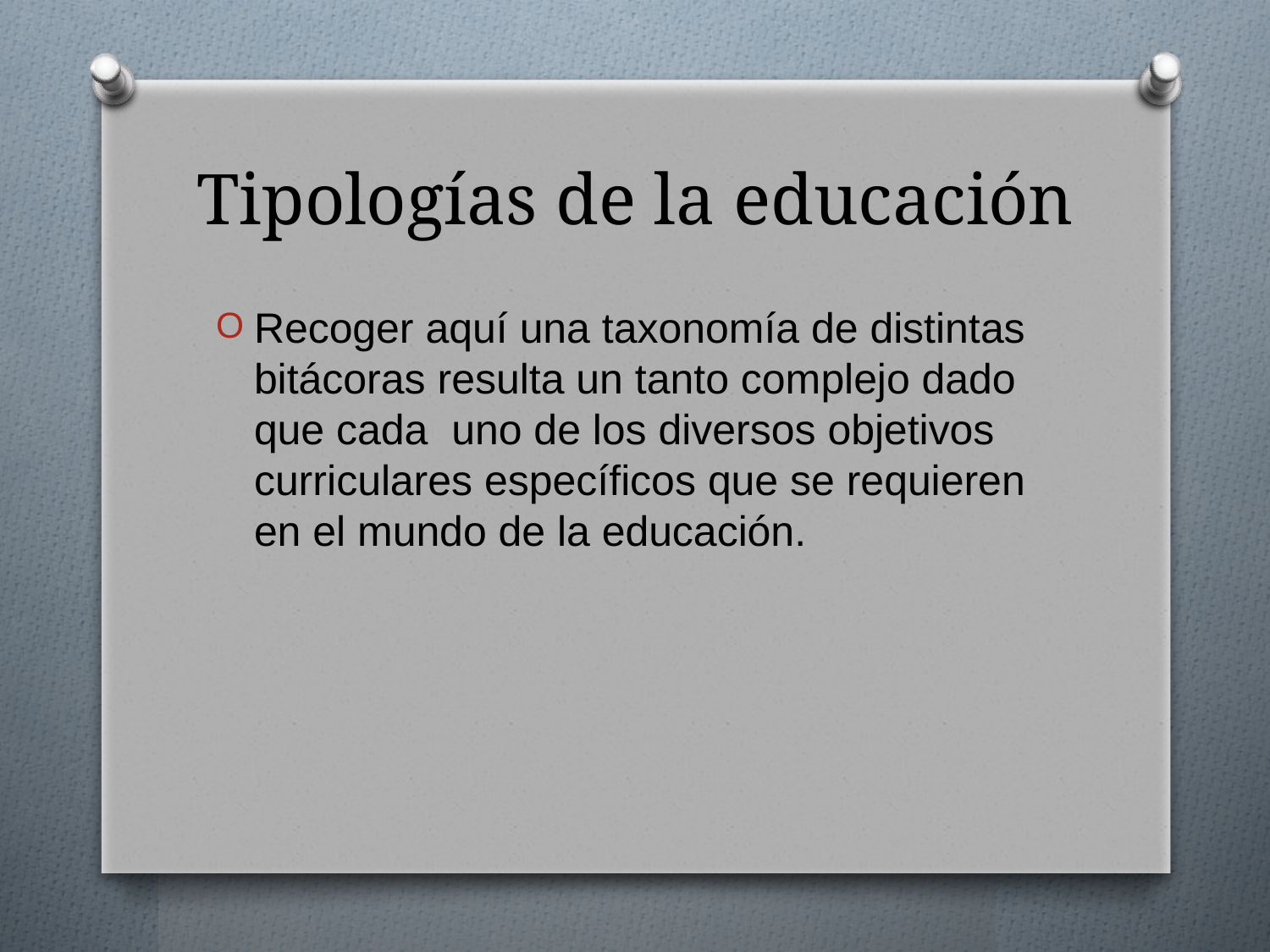

# Tipologías de la educación
Recoger aquí una taxonomía de distintas bitácoras resulta un tanto complejo dado que cada  uno de los diversos objetivos curriculares específicos que se requieren en el mundo de la educación.